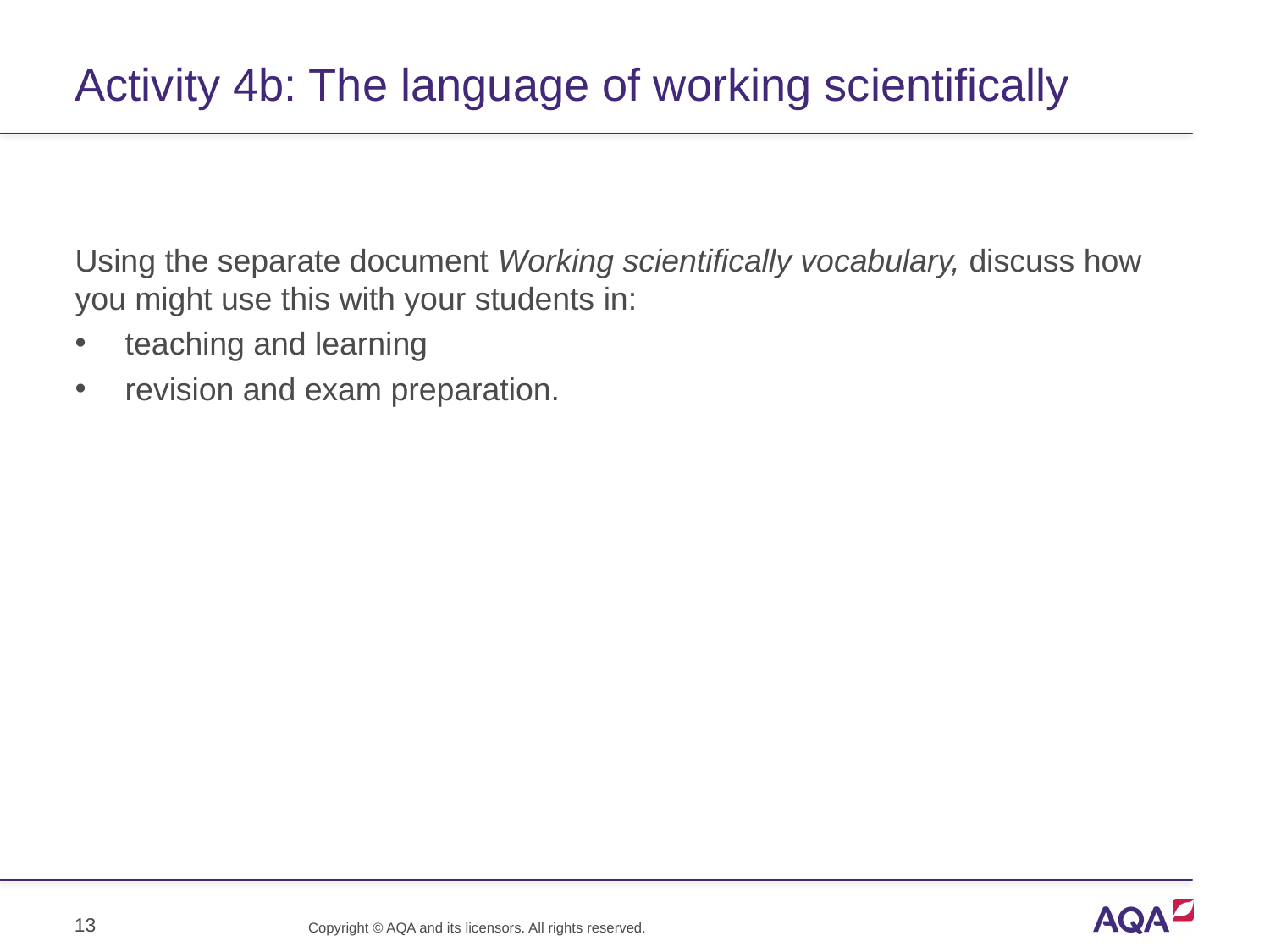

# Activity 4b: The language of working scientifically
Using the separate document Working scientifically vocabulary, discuss how you might use this with your students in:
teaching and learning
revision and exam preparation.

13
Copyright © AQA and its licensors. All rights reserved.